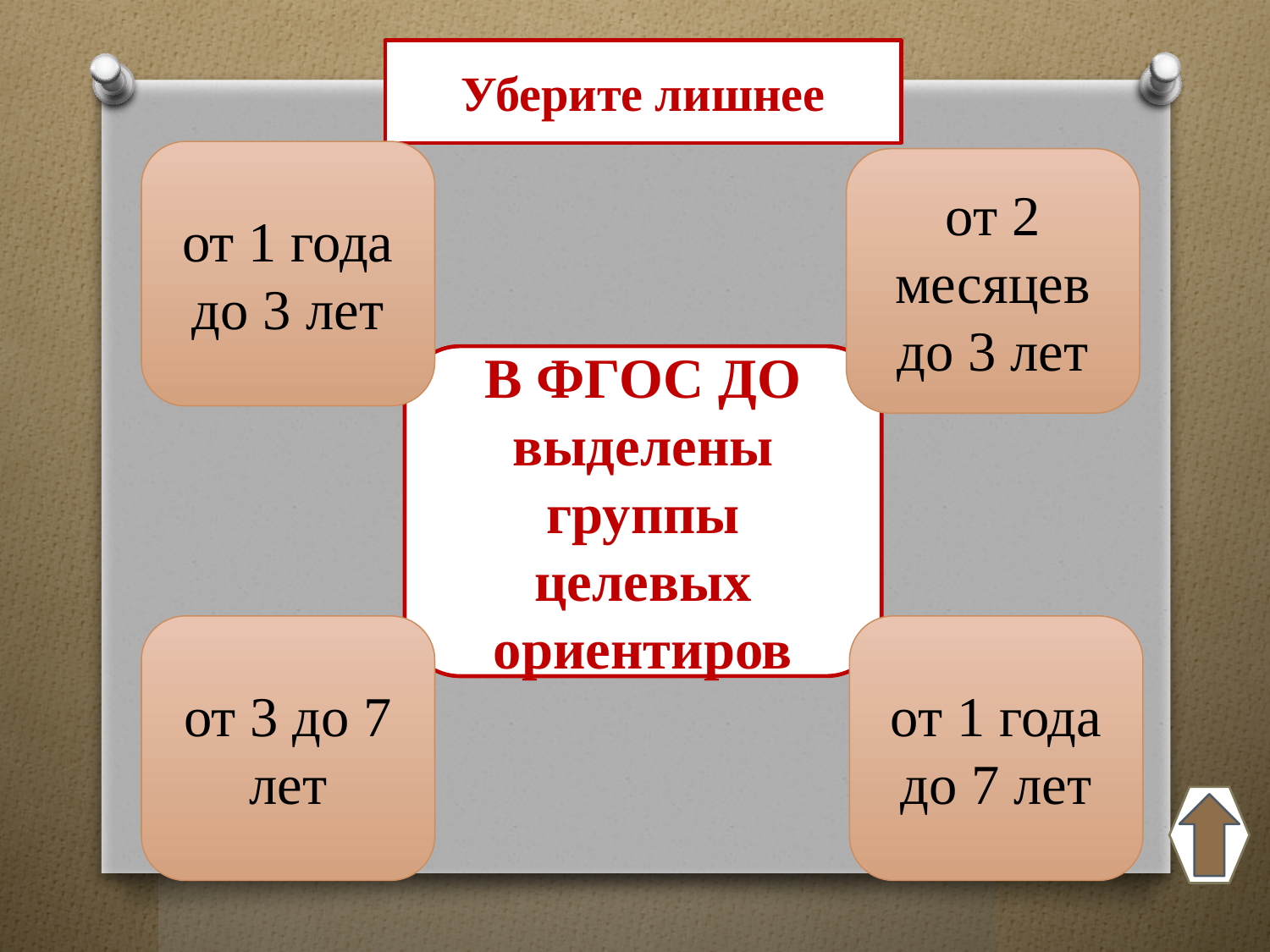

# Уберите лишнее
от 1 года до 3 лет
от 2 месяцев до 3 лет
В ФГОС ДО выделены группы целевых ориентиров
от 3 до 7 лет
от 1 года до 7 лет